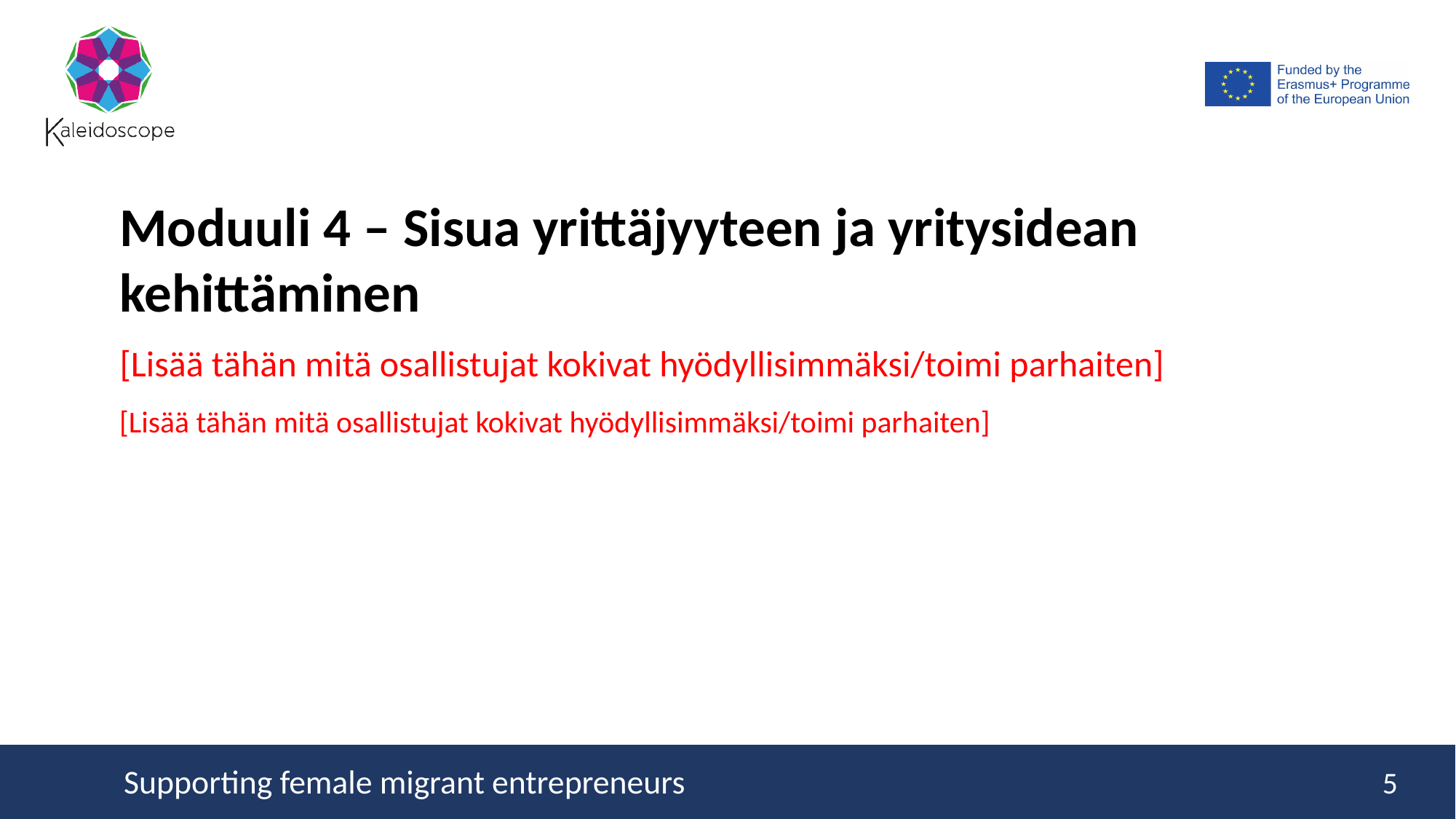

Moduuli 4 – Sisua yrittäjyyteen ja yritysidean kehittäminen
[Lisää tähän mitä osallistujat kokivat hyödyllisimmäksi/toimi parhaiten]
[Lisää tähän mitä osallistujat kokivat hyödyllisimmäksi/toimi parhaiten]

5